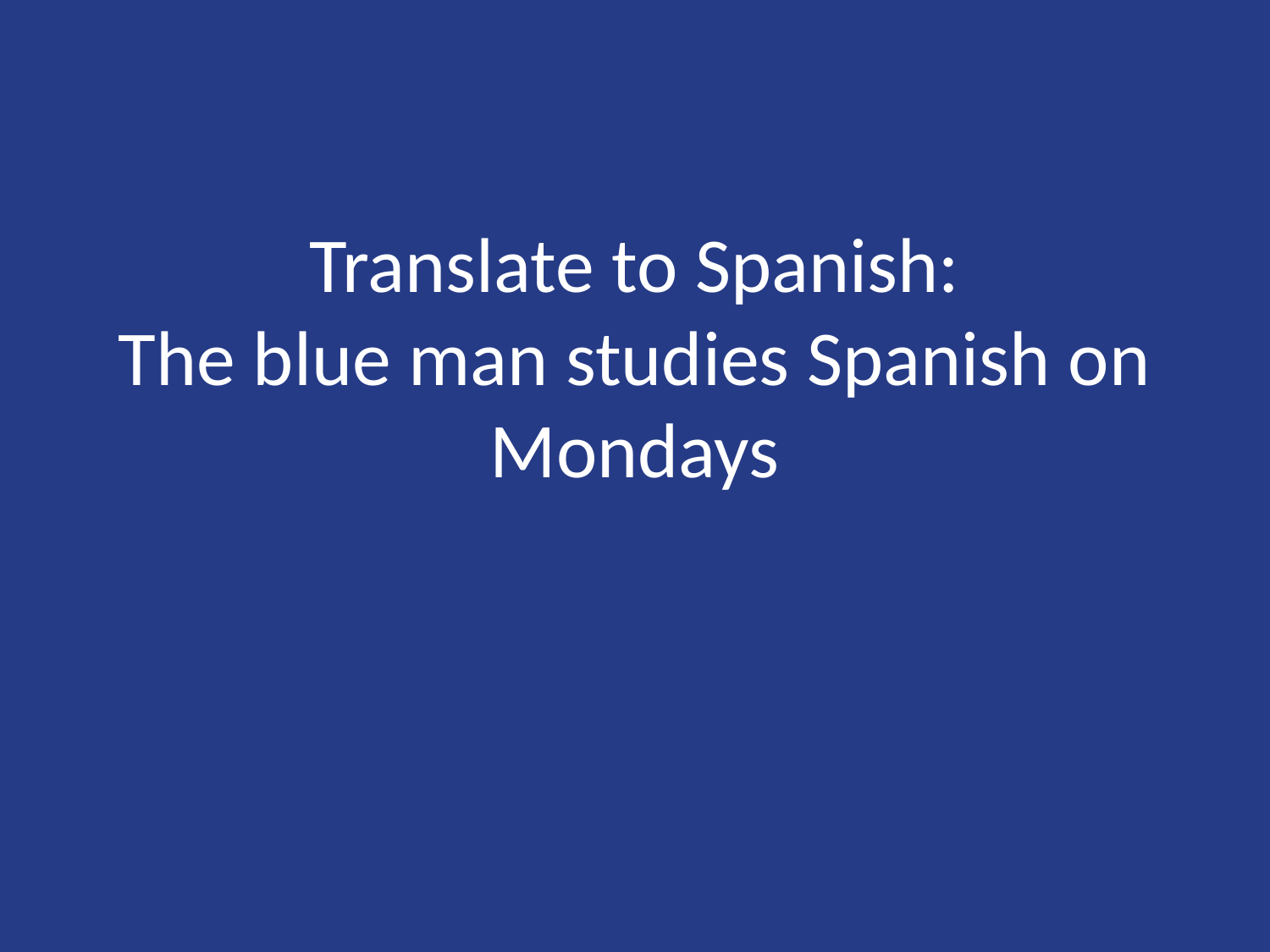

# Translate to Spanish: The blue man studies Spanish on Mondays